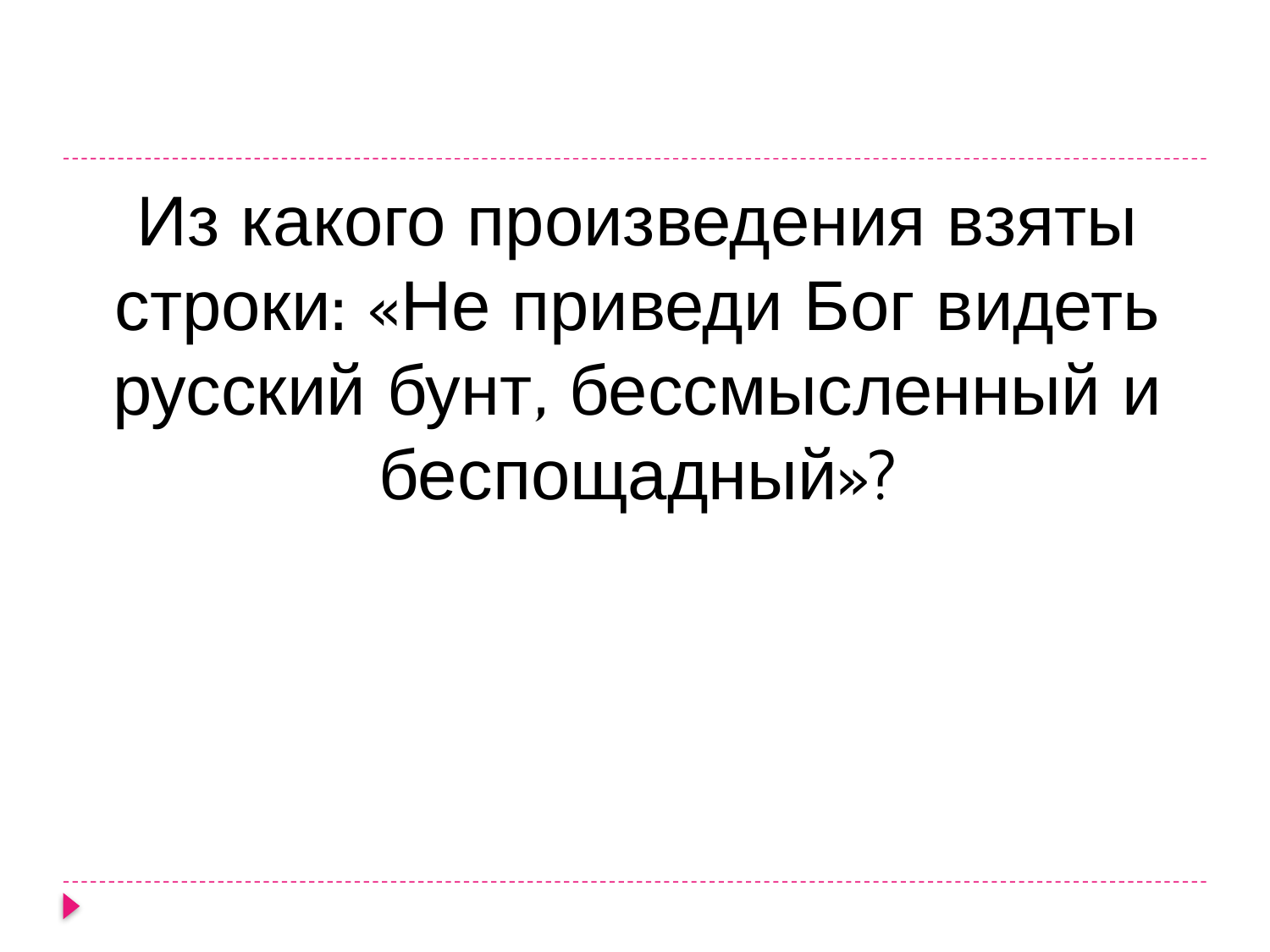

Из какого произведения взяты строки: «Не приведи Бог видеть русский бунт, бессмысленный и беспощадный»?